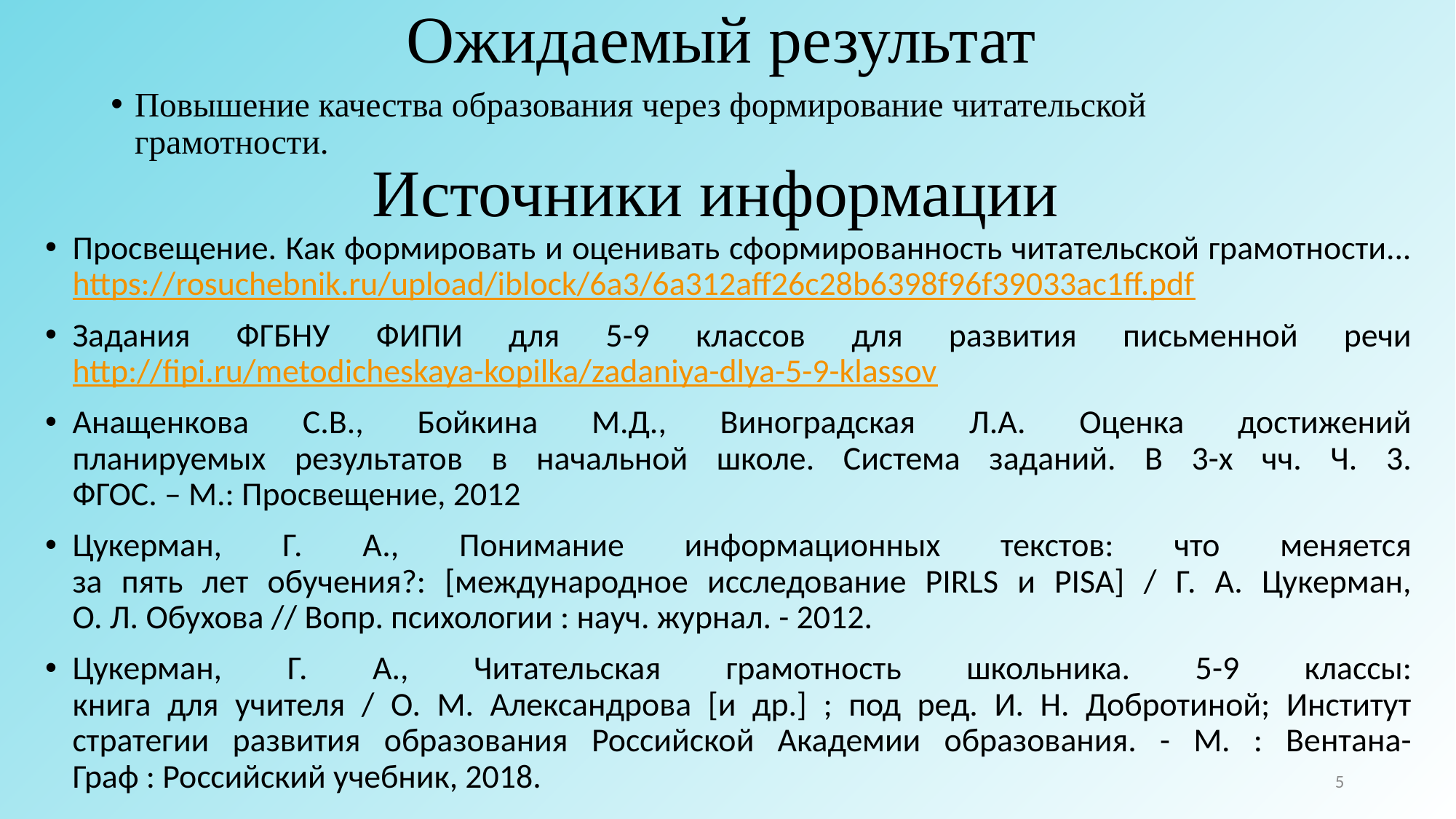

# Ожидаемый результат
Повышение качества образования через формирование читательской грамотности.
Источники информации
Просвещение. Как формировать и оценивать сформированность читательской грамотности... https://rosuchebnik.ru/upload/iblock/6a3/6a312aff26c28b6398f96f39033ac1ff.pdf
Задания ФГБНУ ФИПИ для 5-9 классов для развития письменной речи http://fipi.ru/metodicheskaya-kopilka/zadaniya-dlya-5-9-klassov
Анащенкова С.В., Бойкина М.Д., Виноградская Л.А. Оценка достижений
планируемых результатов в начальной школе. Система заданий. В 3-х чч. Ч. 3.
ФГОС. – М.: Просвещение, 2012
Цукерман, Г. А., Понимание информационных текстов: что меняется
за пять лет обучения?: [международное исследование PIRLS и PISA] / Г. А. Цукерман,
О. Л. Обухова // Вопр. психологии : науч. журнал. - 2012.
Цукерман, Г. А., Читательская грамотность школьника. 5-9 классы:
книга для учителя / О. М. Александрова [и др.] ; под ред. И. Н. Добротиной; Институт
стратегии развития образования Российской Академии образования. - М. : Вентана-
Граф : Российский учебник, 2018.

5